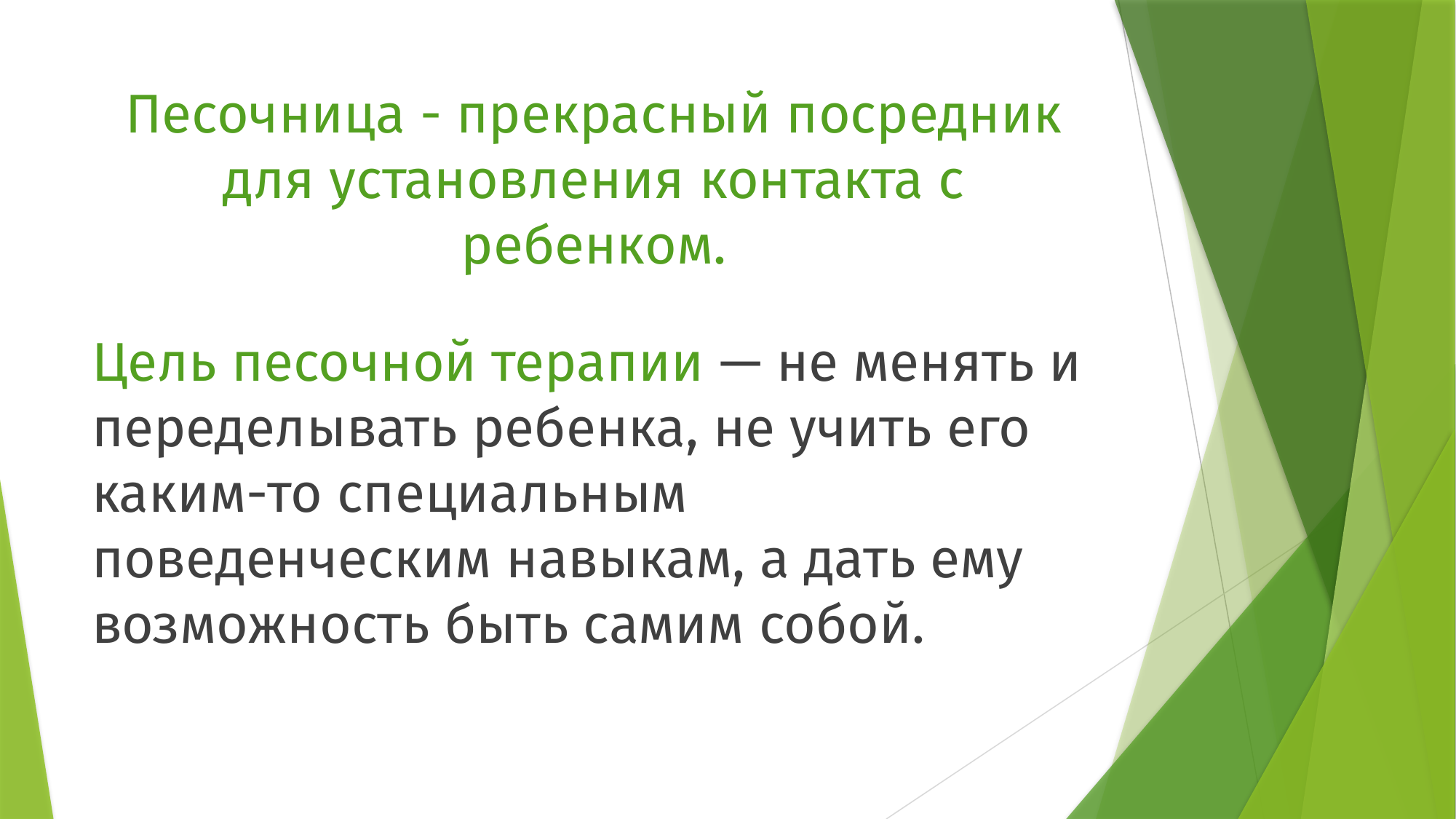

# Песочница - прекрасный посредник для установления контакта с ребенком.
Цель песочной терапии — не менять и переделывать ребенка, не учить его каким-то специальным поведенческим навыкам, а дать ему возможность быть самим собой.